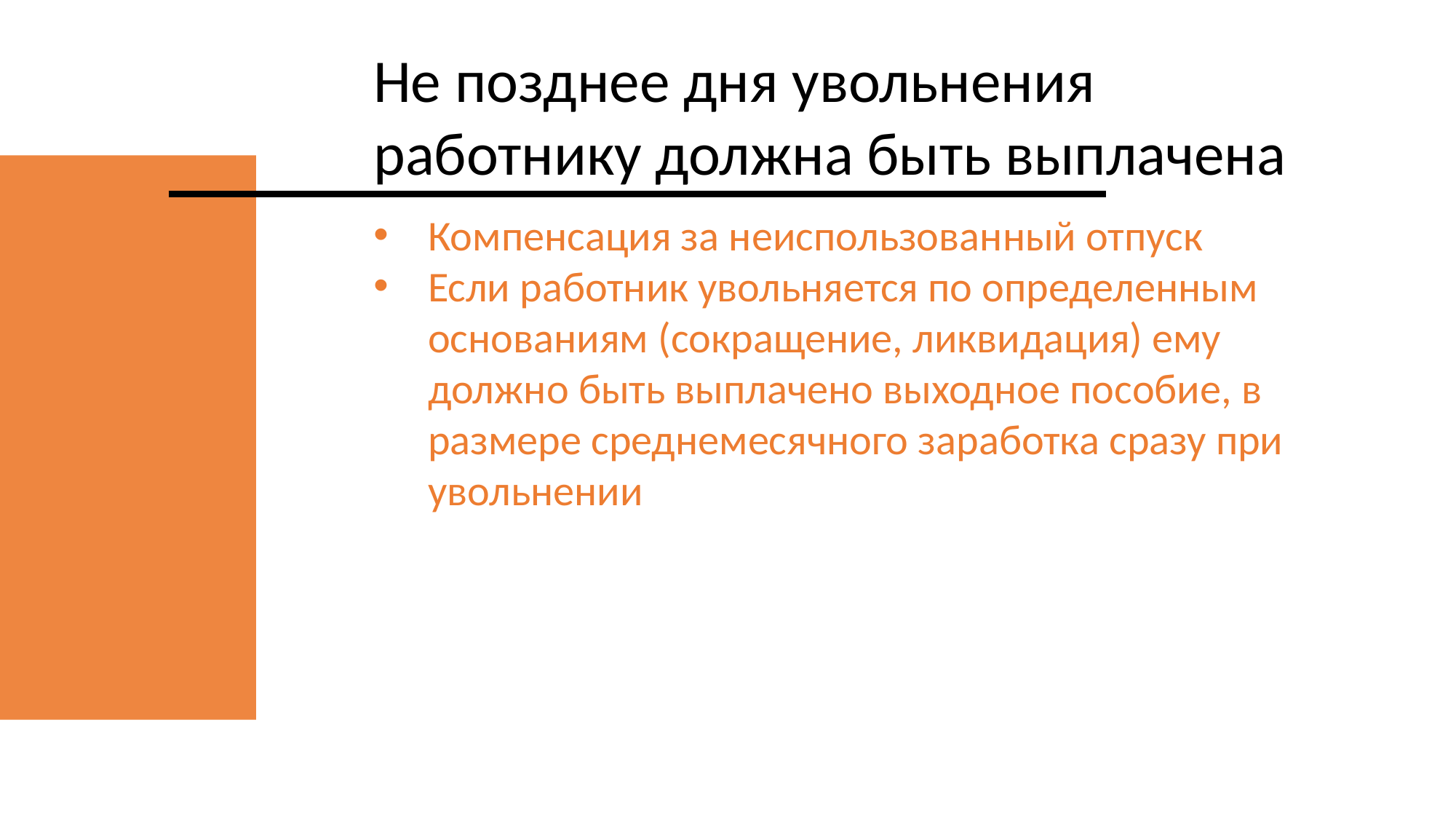

Не позднее дня увольнения работнику должна быть выплачена

Компенсация за неиспользованный отпуск
Если работник увольняется по определенным основаниям (сокращение, ликвидация) ему должно быть выплачено выходное пособие, в размере среднемесячного заработка сразу при увольнении